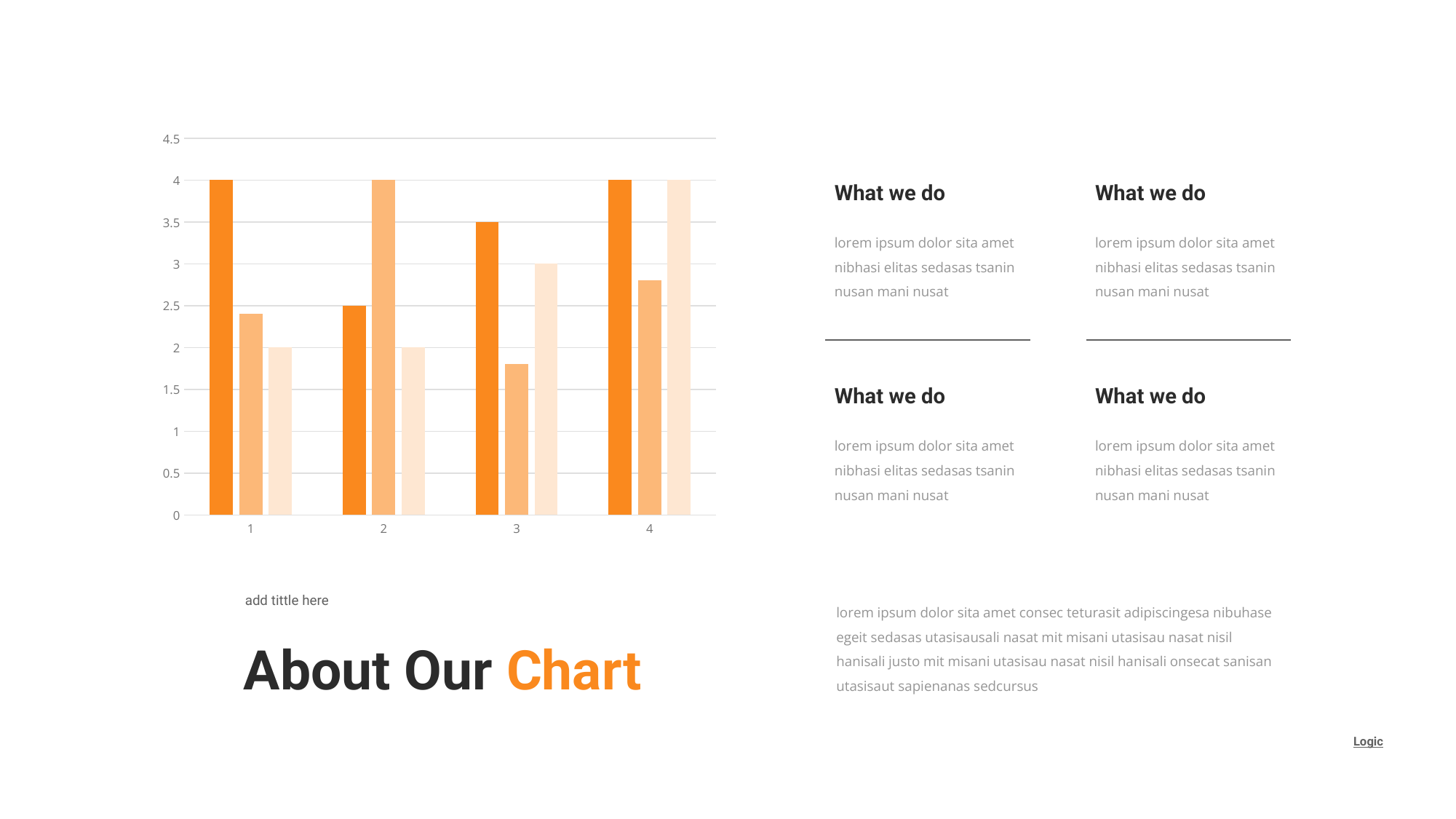

### Chart

| Category | Series 1 | Series 2 | Series 3 |
|---|---|---|---|
| 1 | 4.0 | 2.4 | 2.0 |
| 2 | 2.5 | 4.0 | 2.0 |
| 3 | 3.5 | 1.8 | 3.0 |
| 4 | 4.0 | 2.8 | 4.0 |
What we do
lorem ipsum dolor sita amet nibhasi elitas sedasas tsanin nusan mani nusat
What we do
lorem ipsum dolor sita amet nibhasi elitas sedasas tsanin nusan mani nusat
What we do
lorem ipsum dolor sita amet nibhasi elitas sedasas tsanin nusan mani nusat
What we do
lorem ipsum dolor sita amet nibhasi elitas sedasas tsanin nusan mani nusat
add tittle here
About Our Chart
lorem ipsum dolor sita amet consec teturasit adipiscingesa nibuhase egeit sedasas utasisausali nasat mit misani utasisau nasat nisil hanisali justo mit misani utasisau nasat nisil hanisali onsecat sanisan utasisaut sapienanas sedcursus
Logic